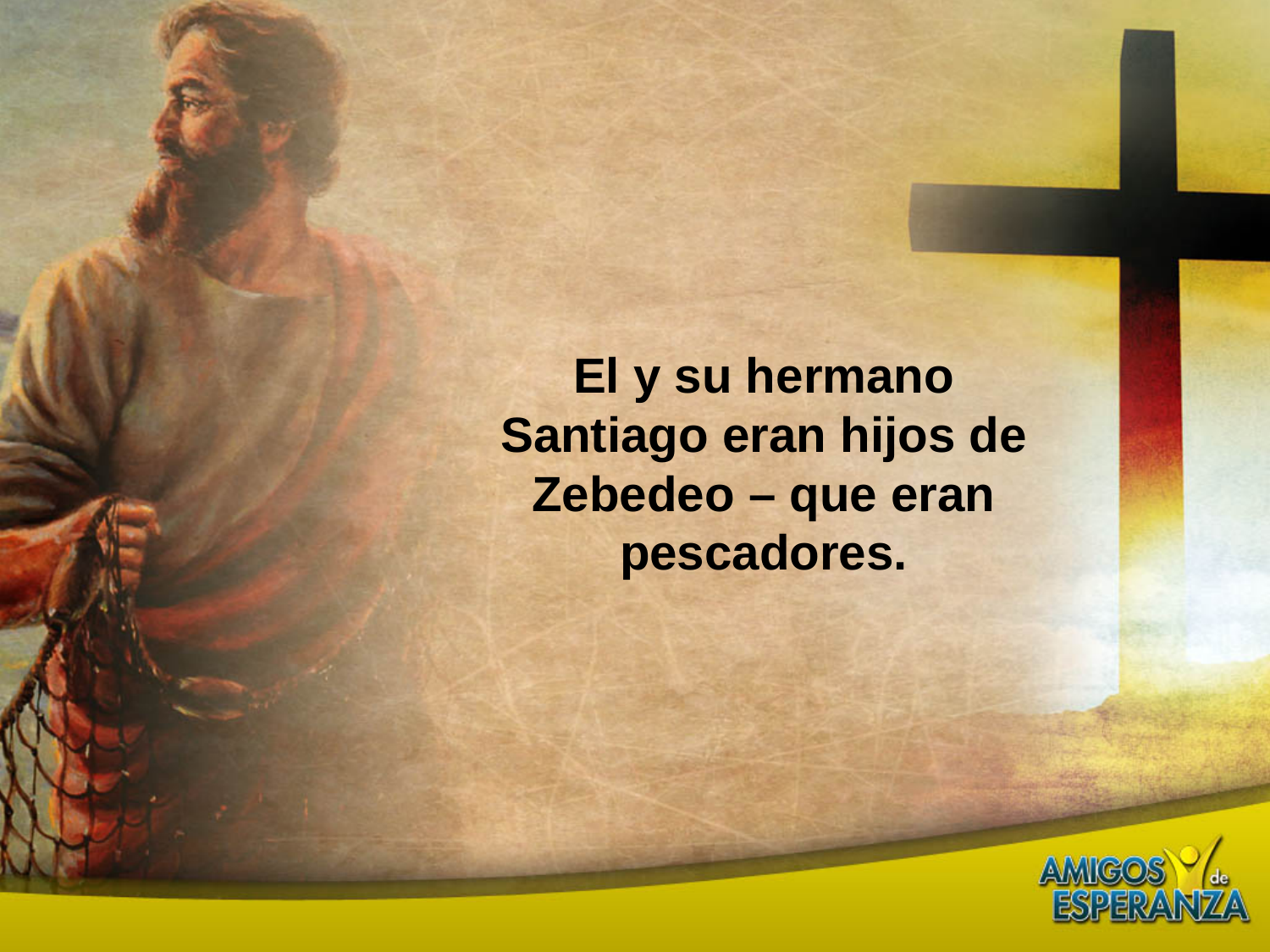

El y su hermano Santiago eran hijos de Zebedeo – que eran pescadores.